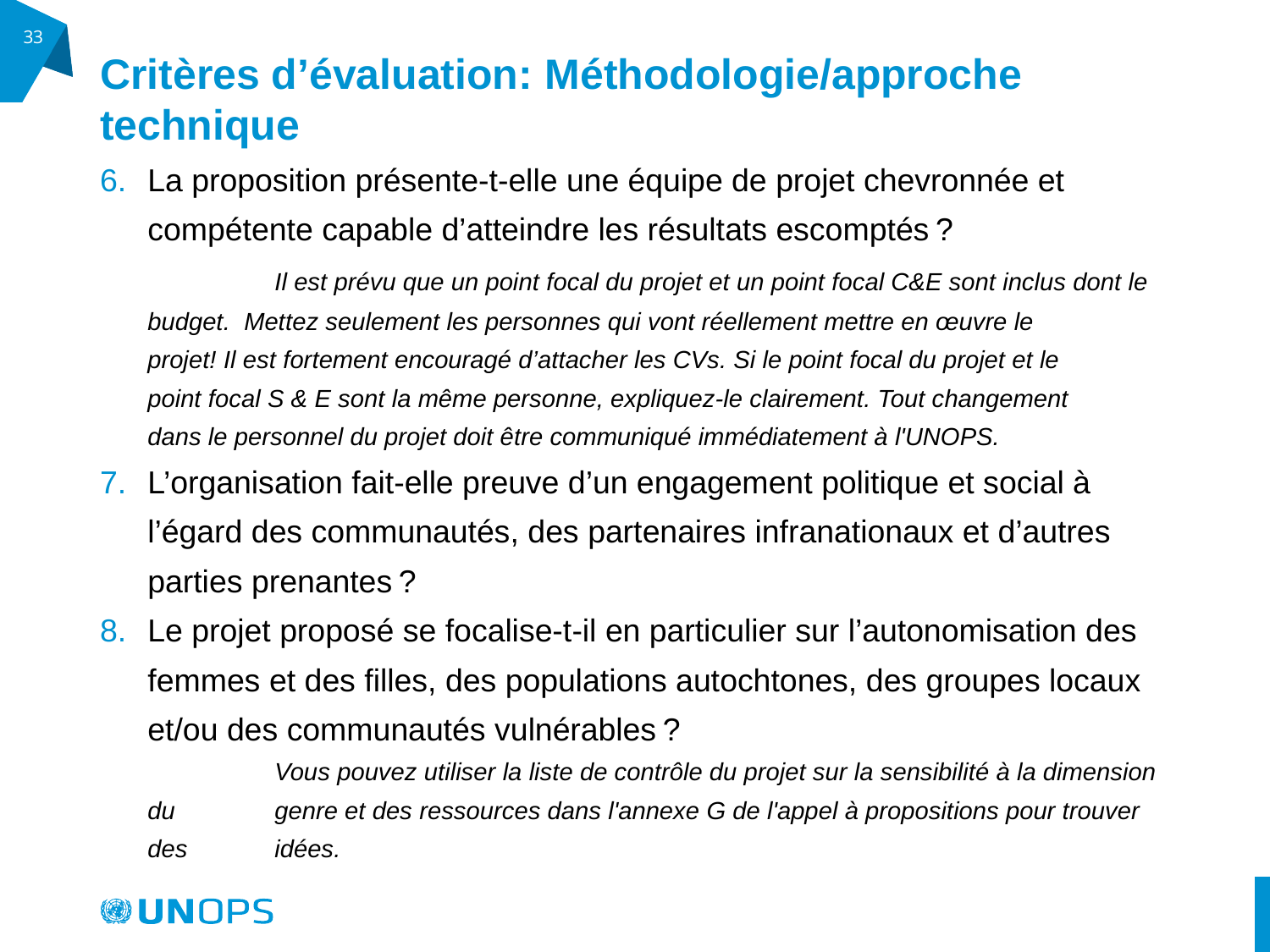

33
# Critères d’évaluation: Méthodologie/approche technique
La proposition présente-t-elle une équipe de projet chevronnée et compétente capable d’atteindre les résultats escomptés ?          	 	Il est prévu que un point focal du projet et un point focal C&E sont inclus dont le 	budget.  Mettez seulement les personnes qui vont réellement mettre en œuvre le 	projet! Il est fortement encouragé d’attacher les CVs. Si le point focal du projet et le 	point focal S & E sont la même personne, expliquez-le clairement. Tout changement 	dans le personnel du projet doit être communiqué immédiatement à l'UNOPS.
L’organisation fait-elle preuve d’un engagement politique et social à l’égard des communautés, des partenaires infranationaux et d’autres parties prenantes ?
Le projet proposé se focalise-t-il en particulier sur l’autonomisation des femmes et des filles, des populations autochtones, des groupes locaux et/ou des communautés vulnérables ?
	Vous pouvez utiliser la liste de contrôle du projet sur la sensibilité à la dimension du 	genre et des ressources dans l'annexe G de l'appel à propositions pour trouver des 	idées.